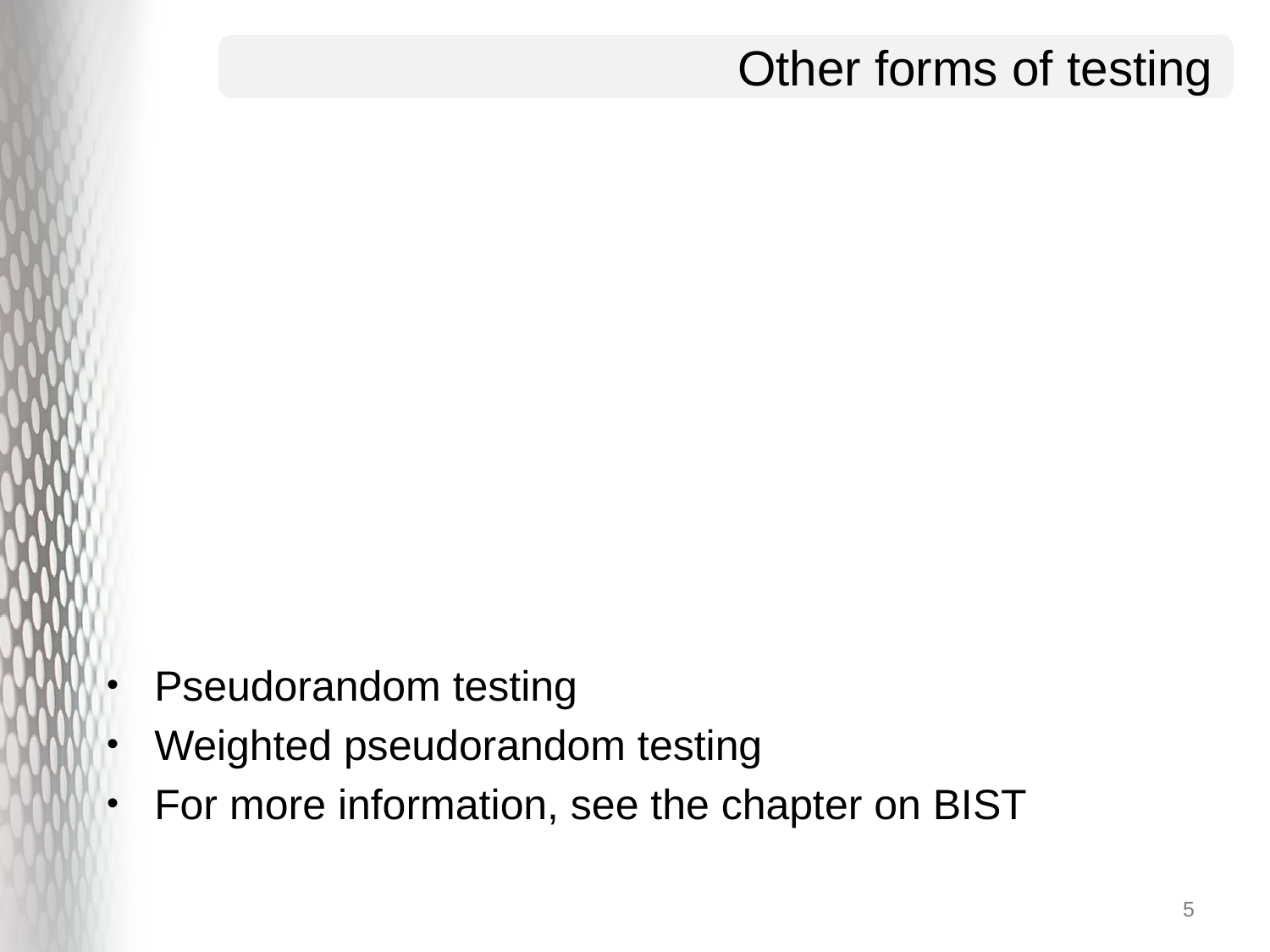

# Other forms of testing
Pseudorandom testing
Weighted pseudorandom testing
For more information, see the chapter on BIST